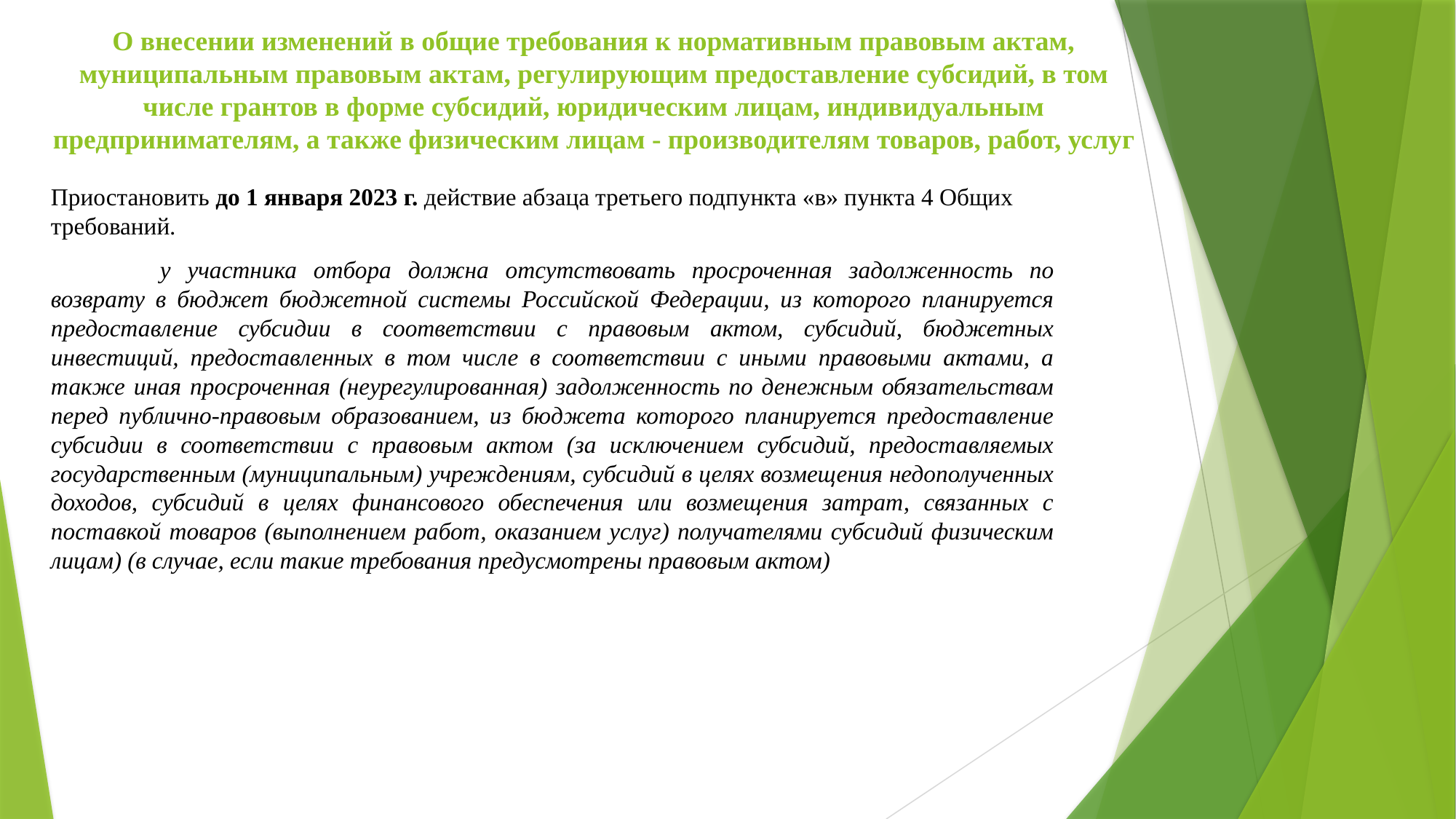

# О внесении изменений в общие требования к нормативным правовым актам, муниципальным правовым актам, регулирующим предоставление субсидий, в том числе грантов в форме субсидий, юридическим лицам, индивидуальным предпринимателям, а также физическим лицам - производителям товаров, работ, услуг
Приостановить до 1 января 2023 г. действие абзаца третьего подпункта «в» пункта 4 Общих требований.
	у участника отбора должна отсутствовать просроченная задолженность по возврату в бюджет бюджетной системы Российской Федерации, из которого планируется предоставление субсидии в соответствии с правовым актом, субсидий, бюджетных инвестиций, предоставленных в том числе в соответствии с иными правовыми актами, а также иная просроченная (неурегулированная) задолженность по денежным обязательствам перед публично-правовым образованием, из бюджета которого планируется предоставление субсидии в соответствии с правовым актом (за исключением субсидий, предоставляемых государственным (муниципальным) учреждениям, субсидий в целях возмещения недополученных доходов, субсидий в целях финансового обеспечения или возмещения затрат, связанных с поставкой товаров (выполнением работ, оказанием услуг) получателями субсидий физическим лицам) (в случае, если такие требования предусмотрены правовым актом)